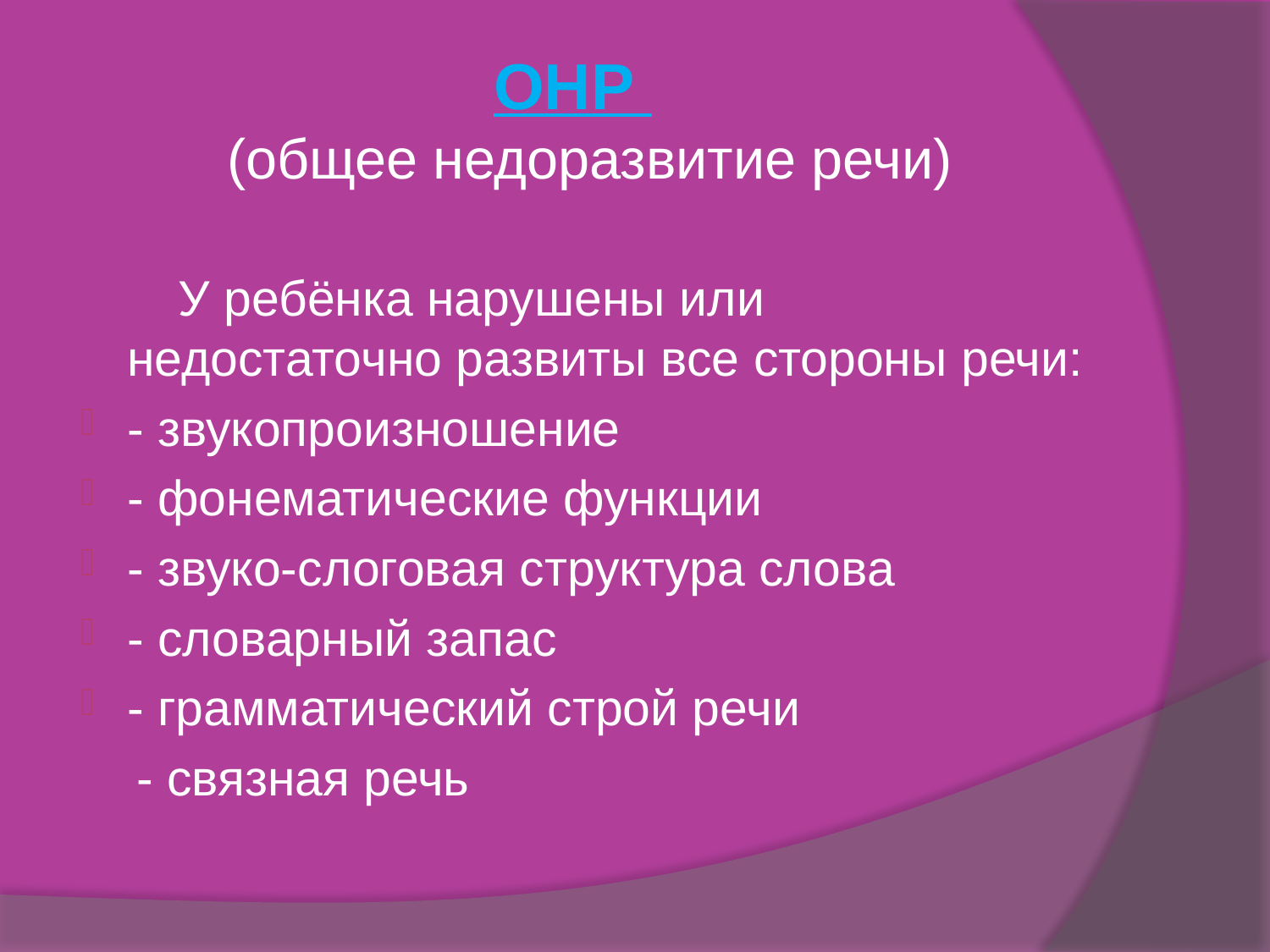

# ОНР (общее недоразвитие речи)

       У ребёнка нарушены или недостаточно развиты все стороны речи:
- звукопроизношение
- фонематические функции
- звуко-слоговая структура слова
- словарный запас
- грамматический строй речи
    - связная речь